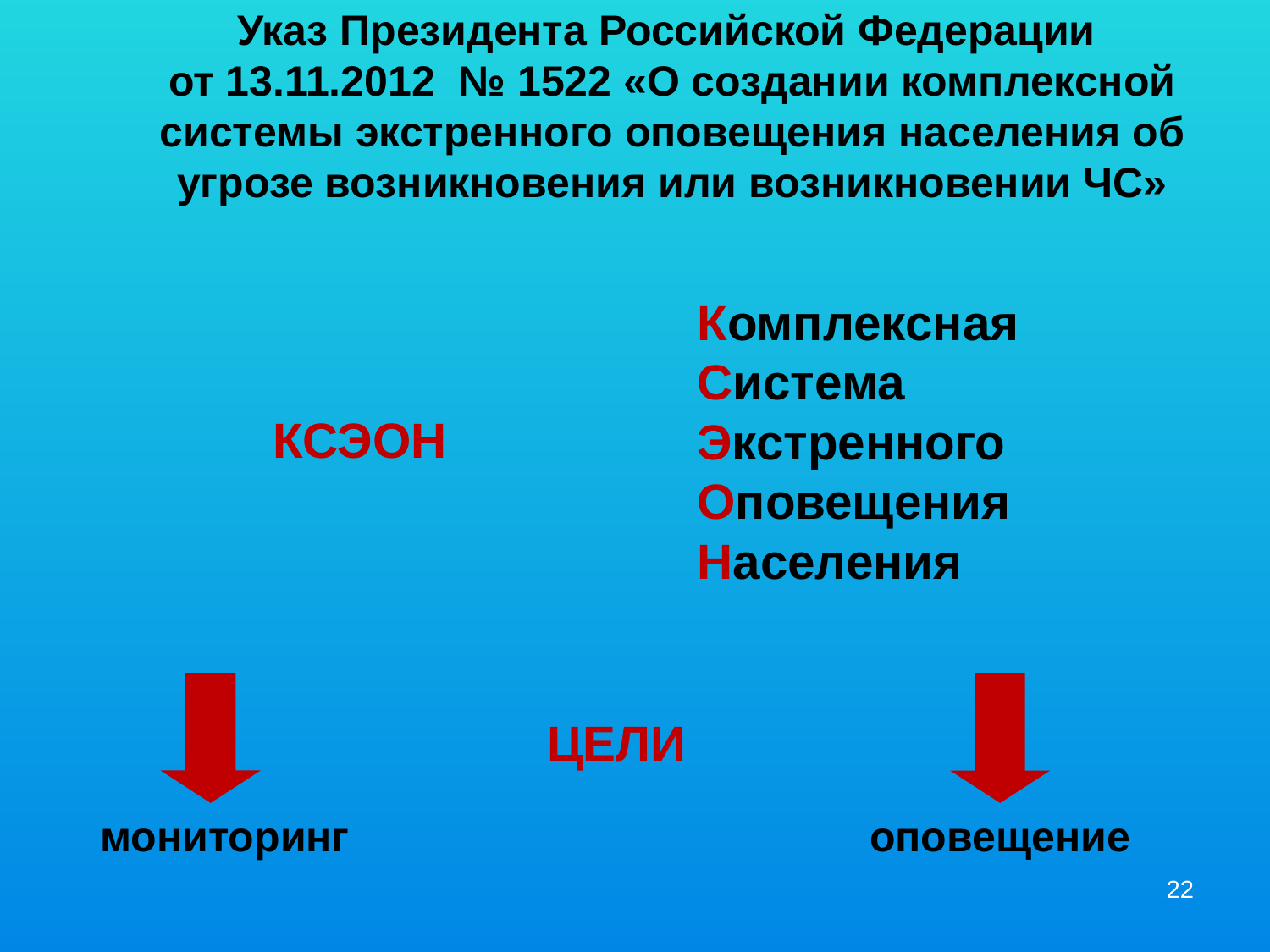

Указ Президента Российской Федерации
от 13.11.2012  № 1522 «О создании комплексной системы экстренного оповещения населения об угрозе возникновения или возникновении ЧС»
Комплексная
Система
Экстренного
Оповещения
Населения

КСЭОН

ЦЕЛИ

мониторинг
оповещение
 22